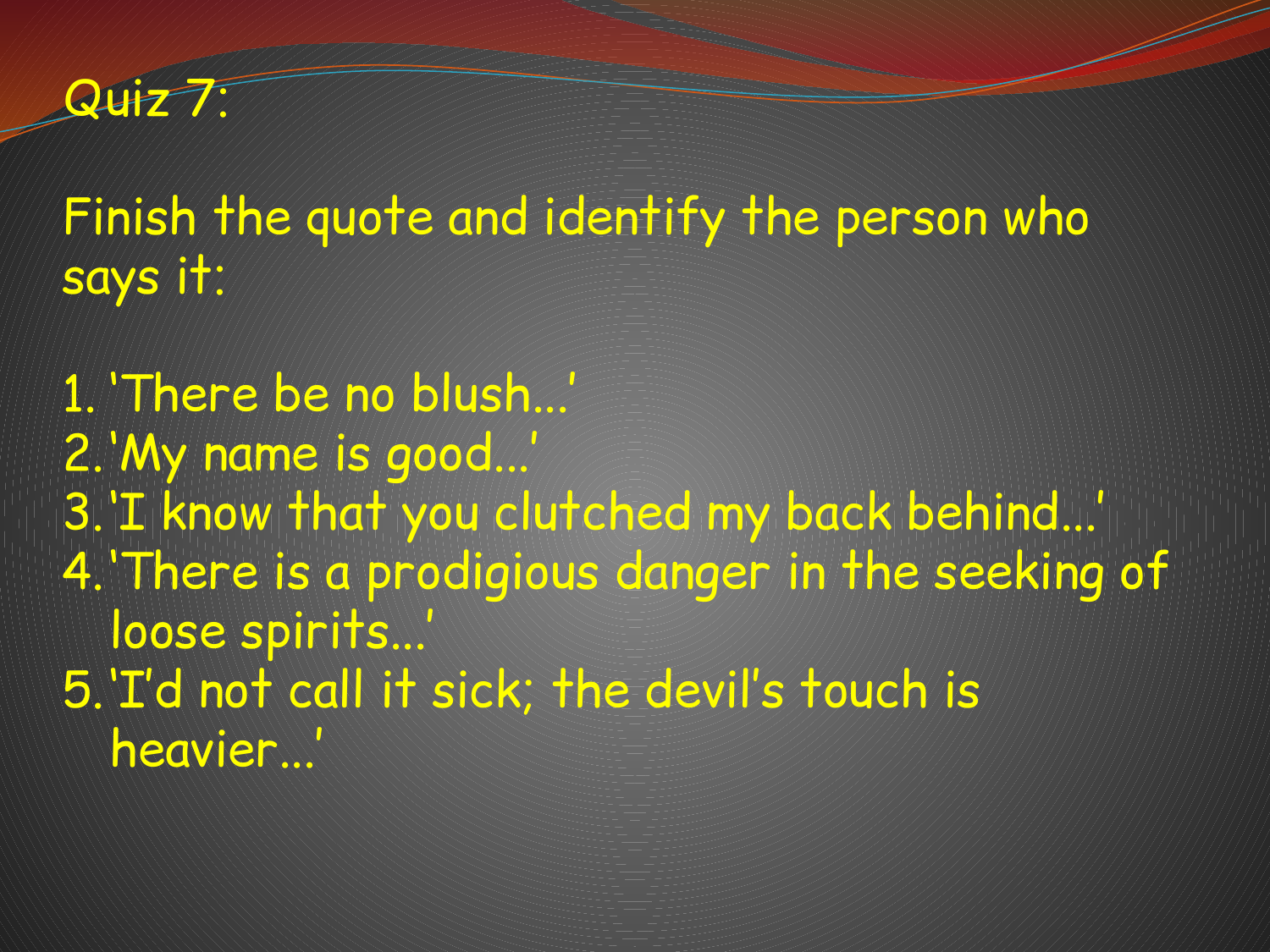

Quiz 7:

Finish the quote and identify the person who says it:

‘There be no blush...’
‘My name is good...’
‘I know that you clutched my back behind...’
‘There is a prodigious danger in the seeking of loose spirits...’
‘I’d not call it sick; the devil’s touch is heavier...’